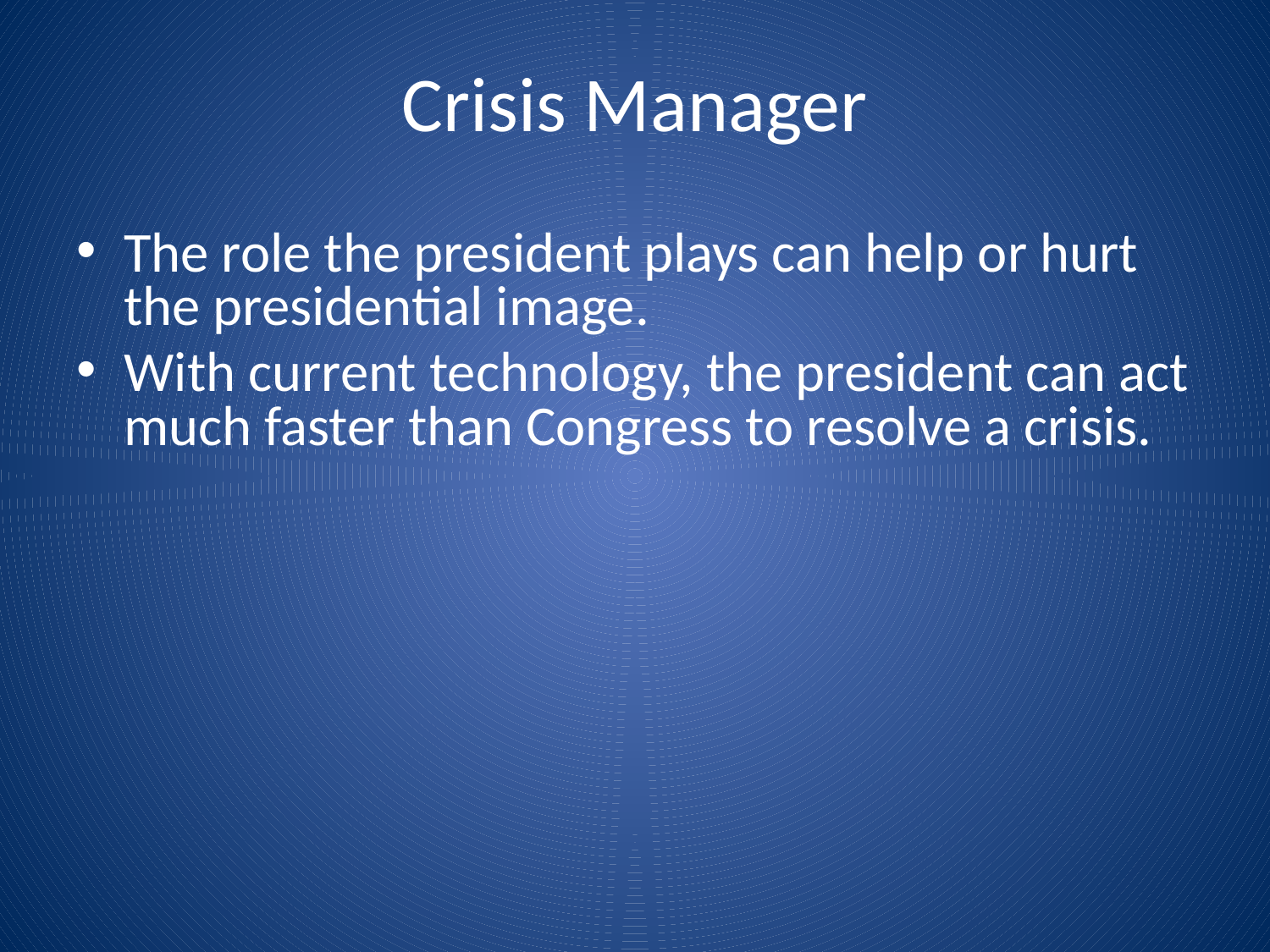

# Crisis Manager
The role the president plays can help or hurt the presidential image.
With current technology, the president can act much faster than Congress to resolve a crisis.